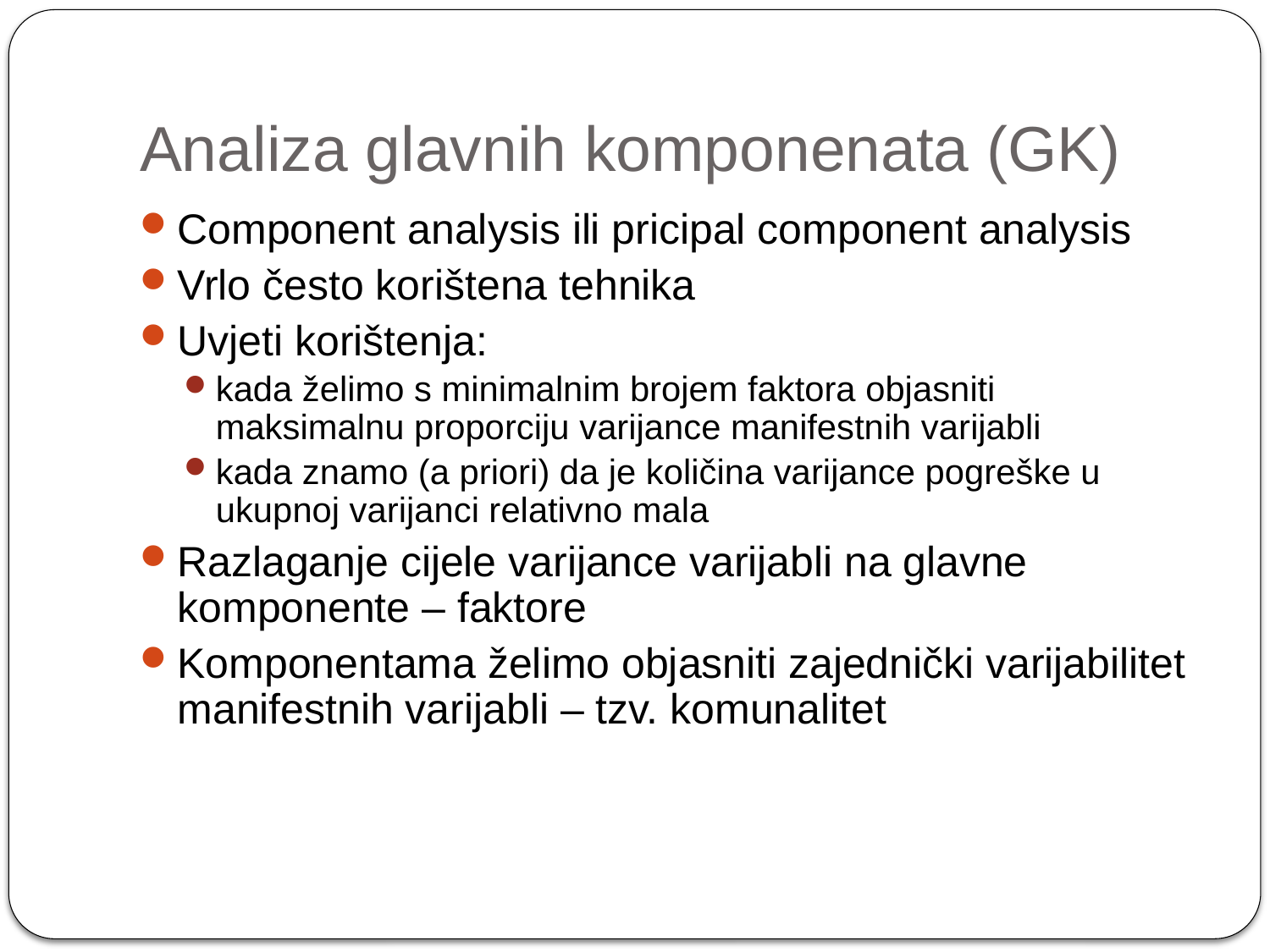

# Analiza glavnih komponenata (GK)
Component analysis ili pricipal component analysis
Vrlo često korištena tehnika
Uvjeti korištenja:
kada želimo s minimalnim brojem faktora objasniti maksimalnu proporciju varijance manifestnih varijabli
kada znamo (a priori) da je količina varijance pogreške u ukupnoj varijanci relativno mala
Razlaganje cijele varijance varijabli na glavne komponente – faktore
Komponentama želimo objasniti zajednički varijabilitet manifestnih varijabli – tzv. komunalitet